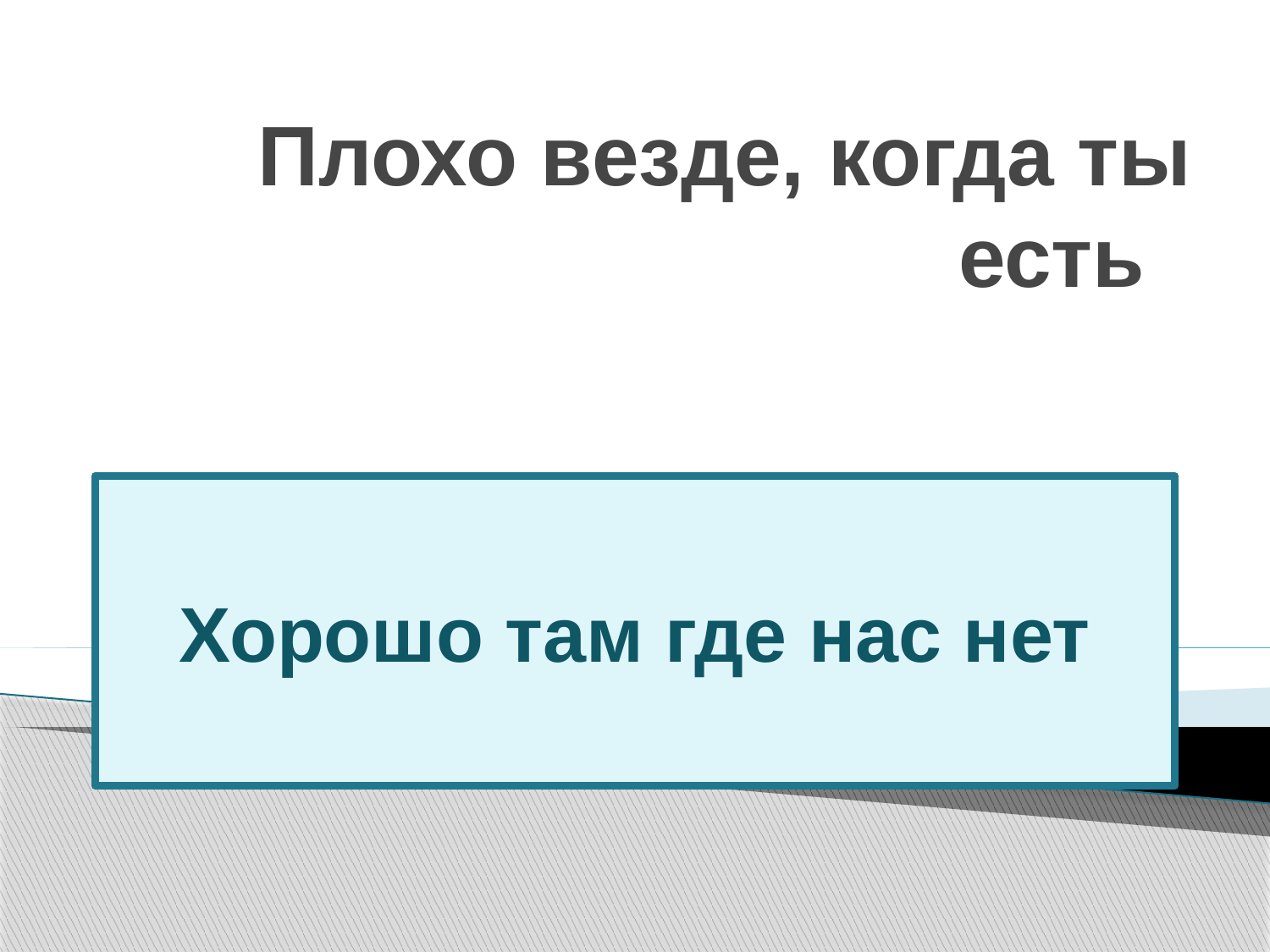

# Плохо везде, когда ты есть
Хорошо там где нас нет